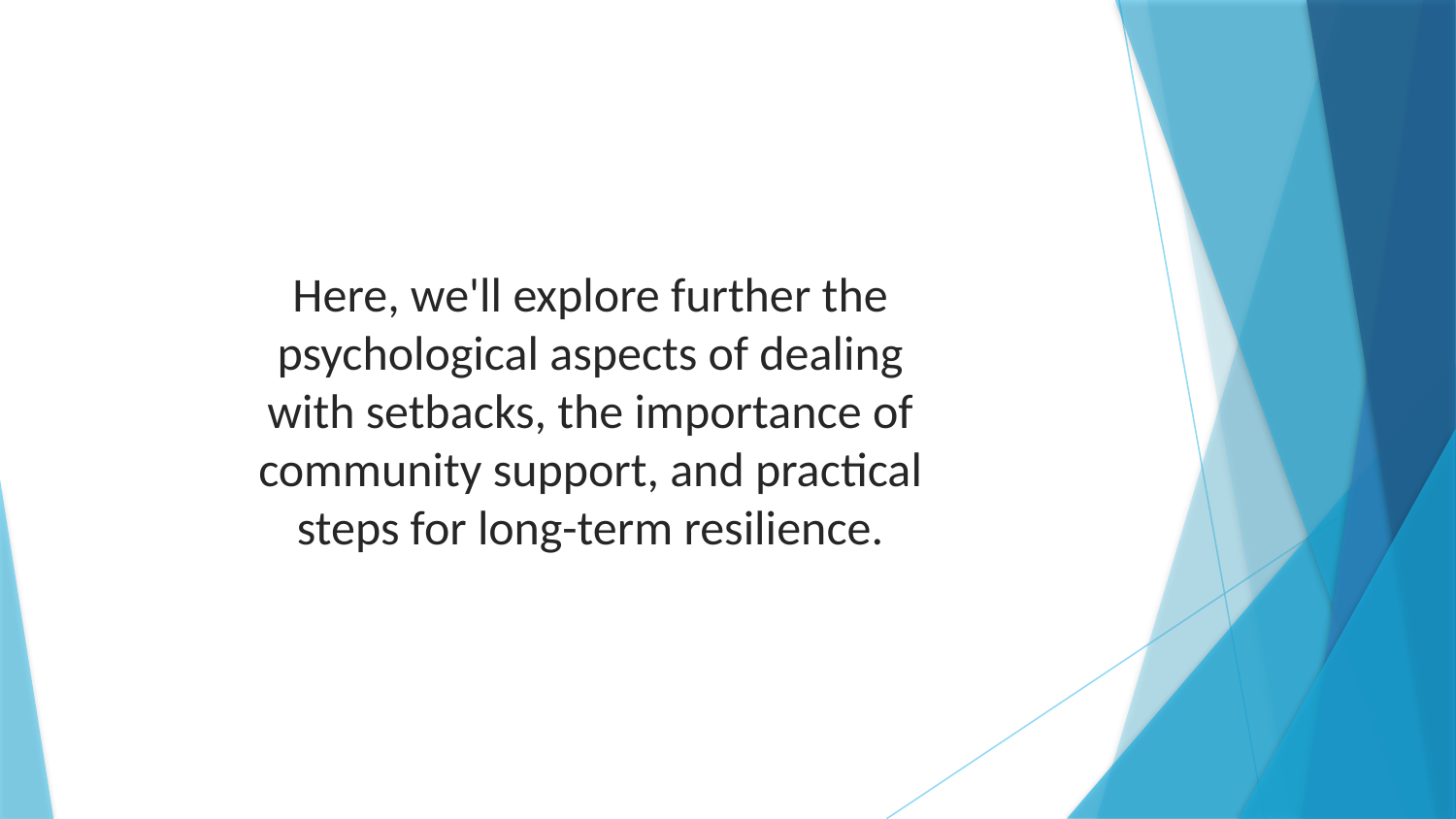

Here, we'll explore further the psychological aspects of dealing with setbacks, the importance of community support, and practical steps for long-term resilience.